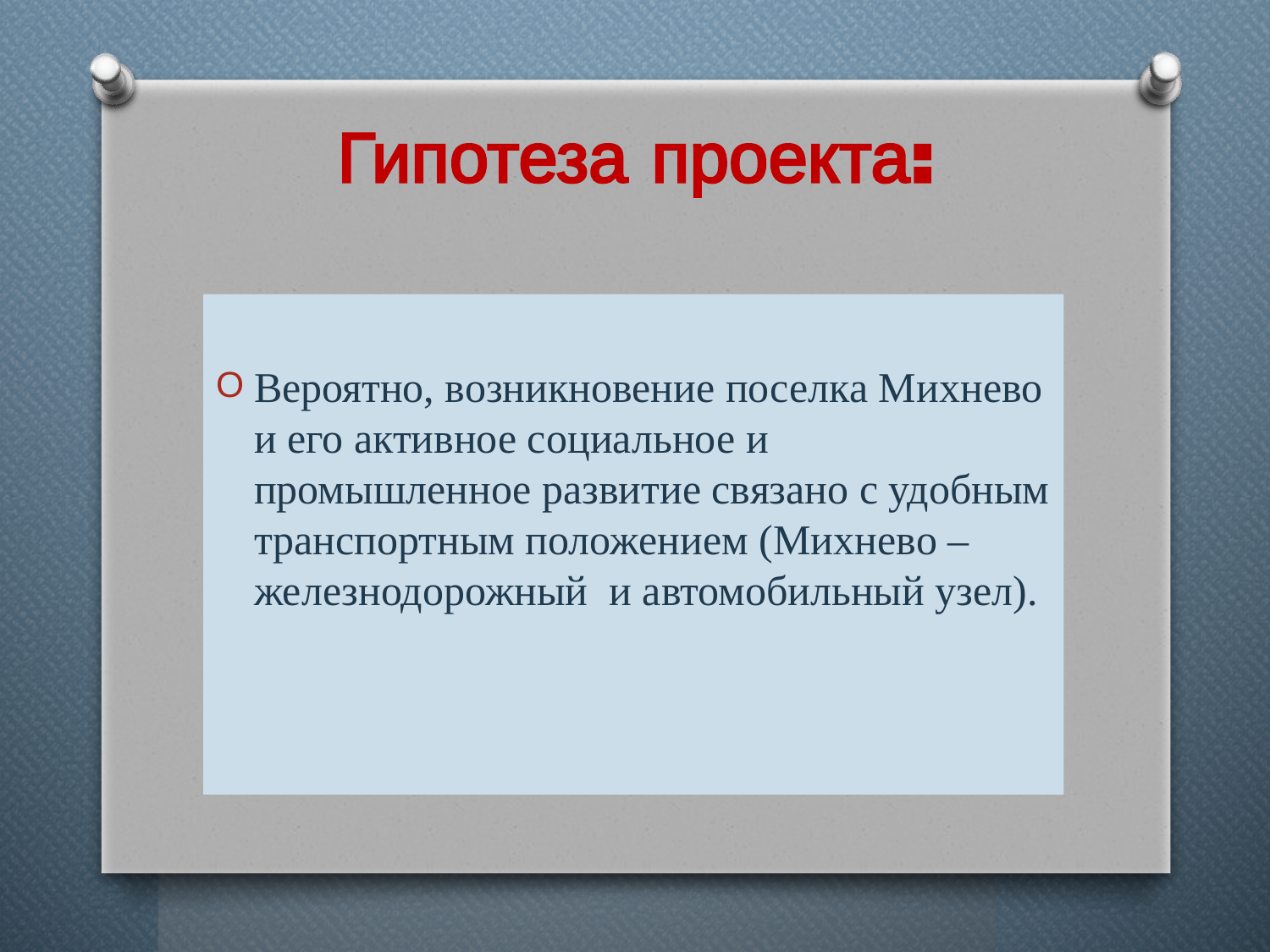

# Гипотеза проекта:

Вероятно, возникновение поселка Михнево и его активное социальное и промышленное развитие связано с удобным транспортным положением (Михнево – железнодорожный  и автомобильный узел).